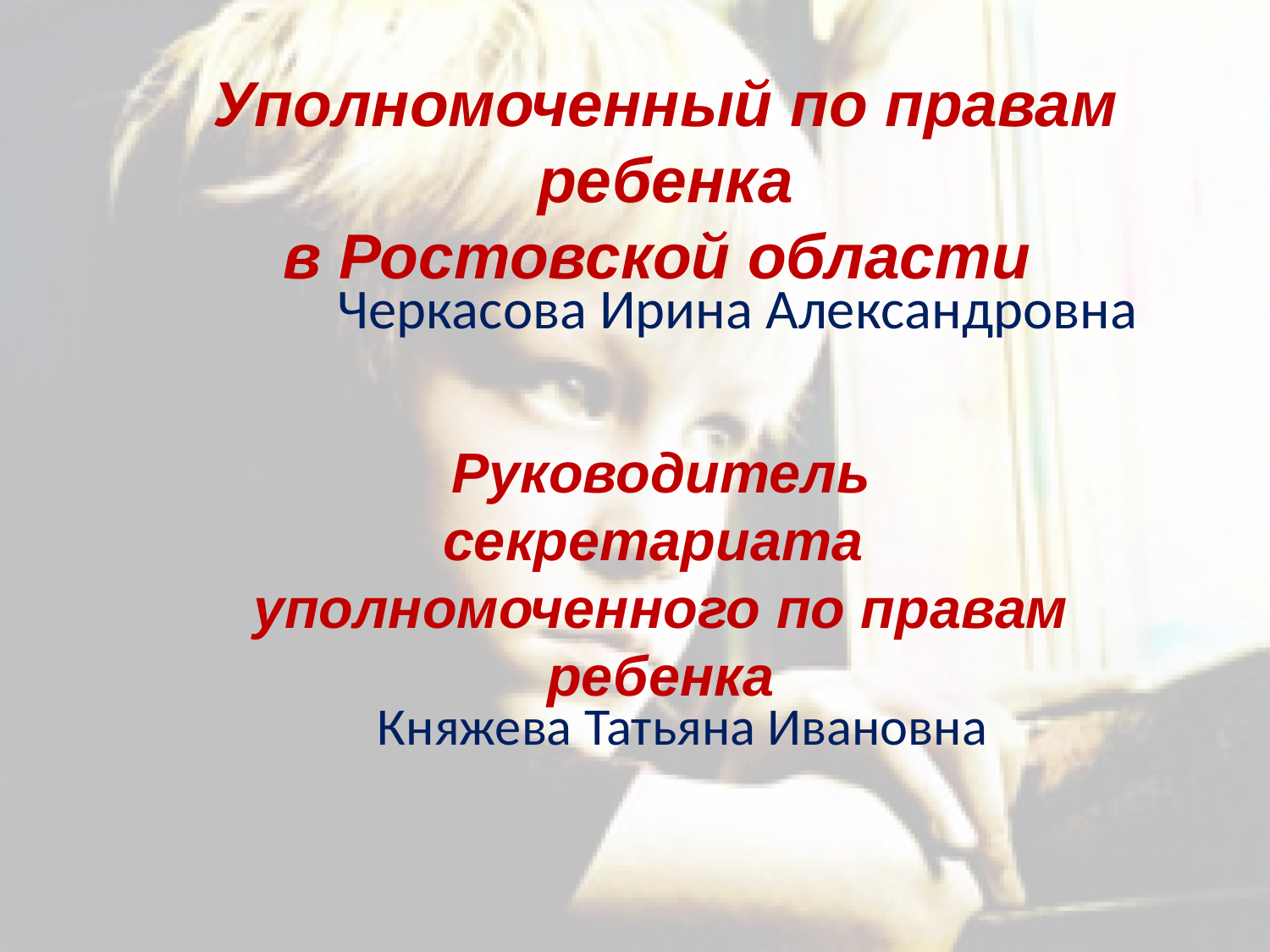

# Уполномоченный по правам ребенка в Ростовской области
Черкасова Ирина Александровна
Руководитель секретариата
уполномоченного по правам ребенка
Княжева Татьяна Ивановна